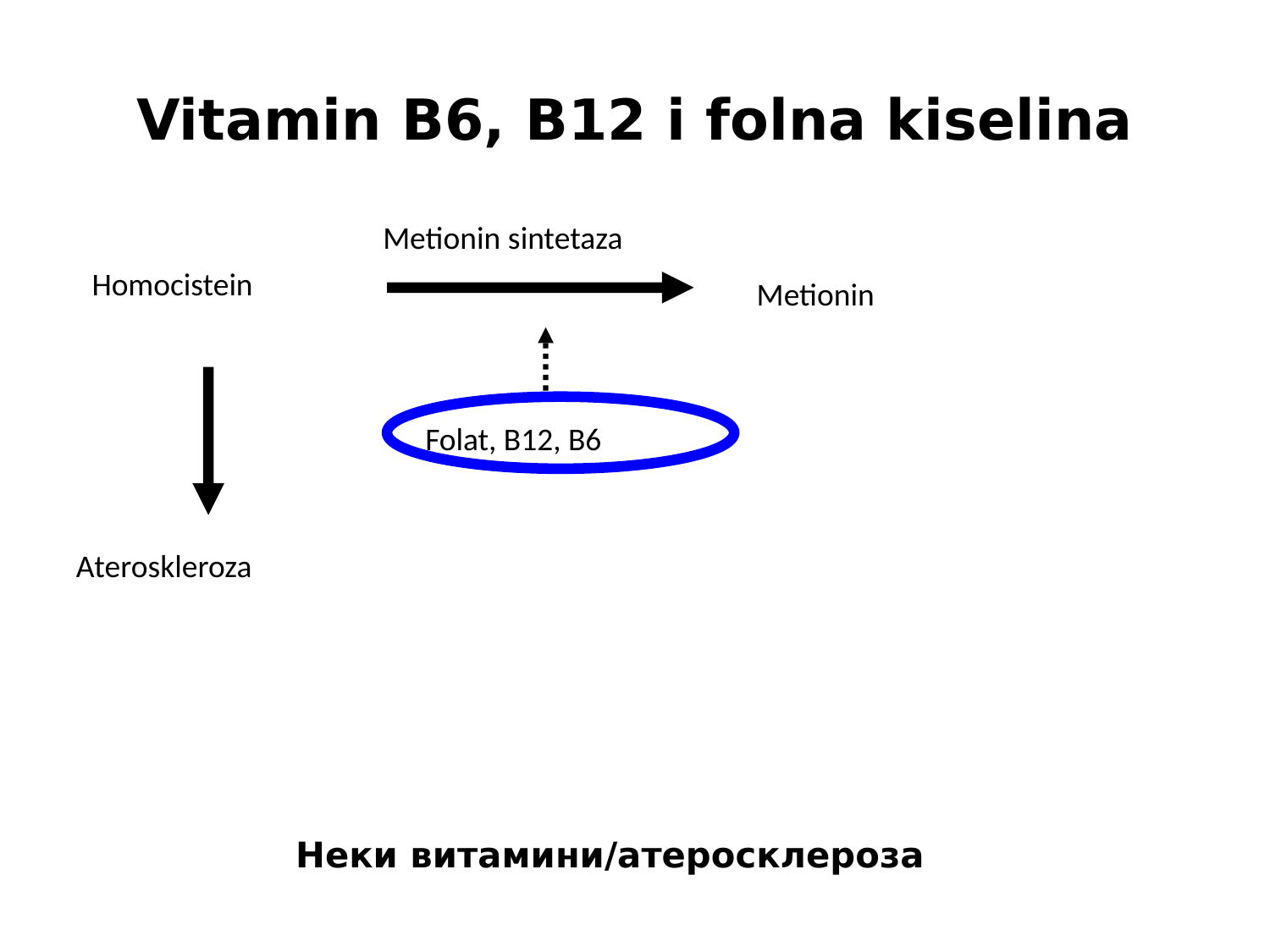

# Vitamin B6, B12 i folna kiselina
Metionin sintetaza
Homocistein
Metionin

Folat, B12, B6
Ateroskleroza
Неки витамини/атеросклероза